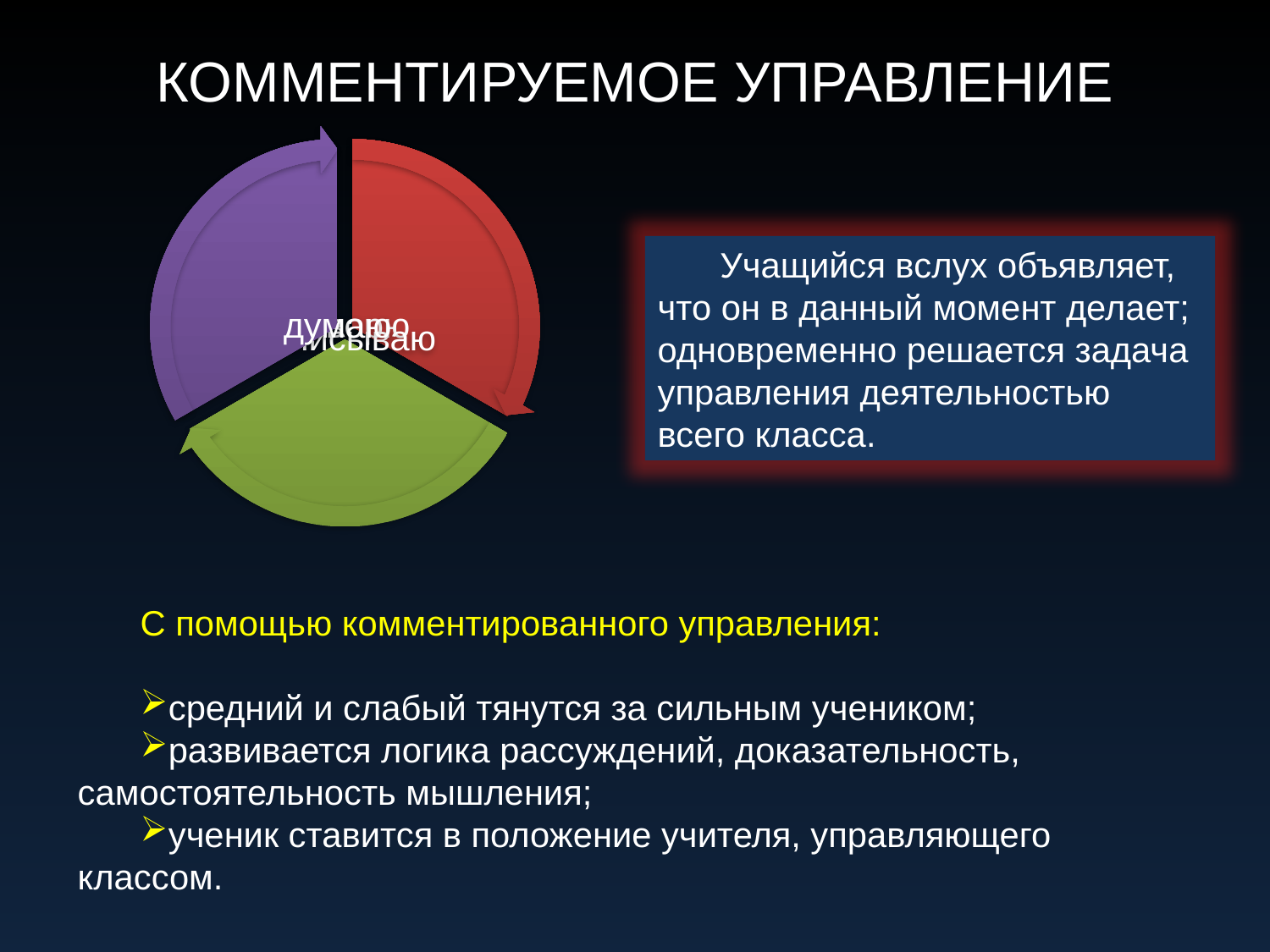

# КОММЕНТИРУЕМОЕ УПРАВЛЕНИЕ
говорю
записываю
думаю
Учащийся вслух объявляет, что он в данный момент делает; одновременно решается задача управления деятельностью всего класса.
С помощью комментированного управления:

средний и слабый тянутся за сильным учеником;
развивается логика рассуждений, доказательность, самостоятельность мышления;
ученик ставится в положение учителя, управляющего классом.